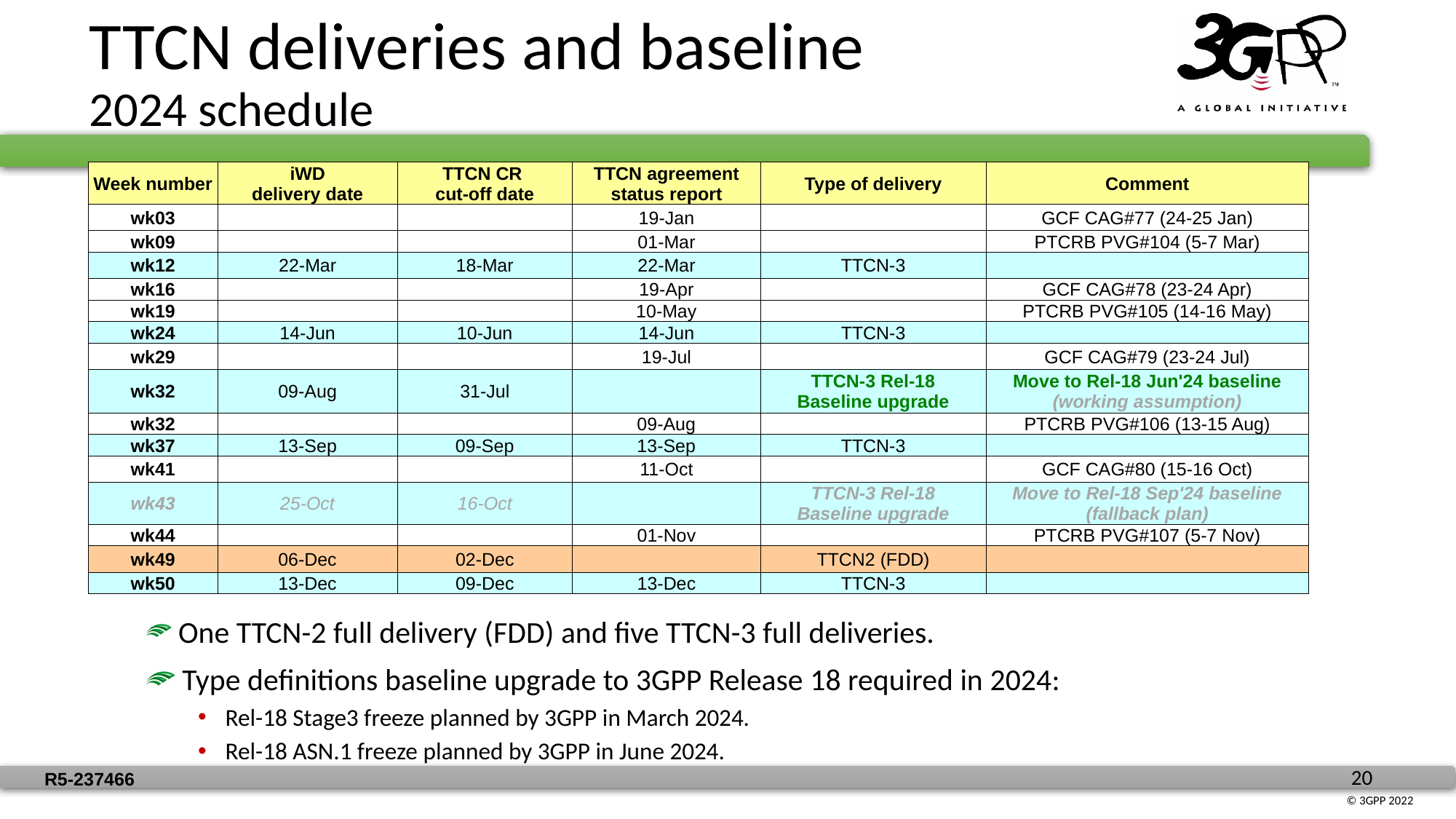

# TTCN deliveries and baseline 2024 schedule
| Week number | iWD delivery date | TTCN CR cut-off date | TTCN agreement status report | Type of delivery | Comment |
| --- | --- | --- | --- | --- | --- |
| wk03 |  |  | 19-Jan |  | GCF CAG#77 (24-25 Jan) |
| wk09 |  |  | 01-Mar |  | PTCRB PVG#104 (5-7 Mar) |
| wk12 | 22-Mar | 18-Mar | 22-Mar | TTCN-3 |  |
| wk16 |  |  | 19-Apr |  | GCF CAG#78 (23-24 Apr) |
| wk19 |  |  | 10-May |  | PTCRB PVG#105 (14-16 May) |
| wk24 | 14-Jun | 10-Jun | 14-Jun | TTCN-3 |  |
| wk29 |  |  | 19-Jul |  | GCF CAG#79 (23-24 Jul) |
| wk32 | 09-Aug | 31-Jul |  | TTCN-3 Rel-18 Baseline upgrade | Move to Rel-18 Jun'24 baseline (working assumption) |
| wk32 |  |  | 09-Aug |  | PTCRB PVG#106 (13-15 Aug) |
| wk37 | 13-Sep | 09-Sep | 13-Sep | TTCN-3 |  |
| wk41 |  |  | 11-Oct |  | GCF CAG#80 (15-16 Oct) |
| wk43 | 25-Oct | 16-Oct |  | TTCN-3 Rel-18 Baseline upgrade | Move to Rel-18 Sep'24 baseline (fallback plan) |
| wk44 |  |  | 01-Nov |  | PTCRB PVG#107 (5-7 Nov) |
| wk49 | 06-Dec | 02-Dec |  | TTCN2 (FDD) |  |
| wk50 | 13-Dec | 09-Dec | 13-Dec | TTCN-3 |  |
 One TTCN-2 full delivery (FDD) and five TTCN-3 full deliveries.
 Type definitions baseline upgrade to 3GPP Release 18 required in 2024:
Rel-18 Stage3 freeze planned by 3GPP in March 2024.
Rel-18 ASN.1 freeze planned by 3GPP in June 2024.